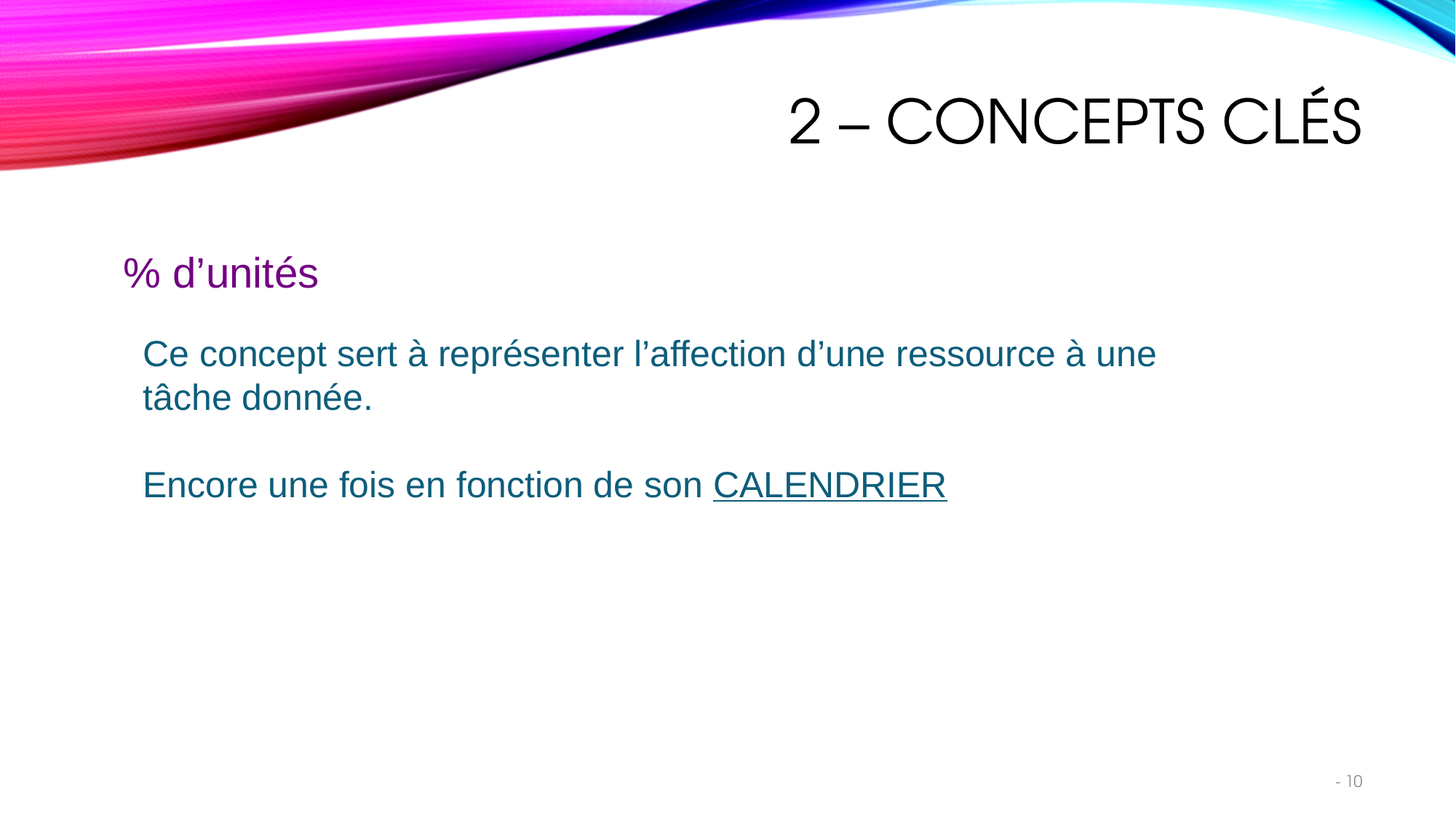

# 2 – Concepts clés
% d’unités
Ce concept sert à représenter l’affection d’une ressource à une tâche donnée.

Encore une fois en fonction de son CALENDRIER
10